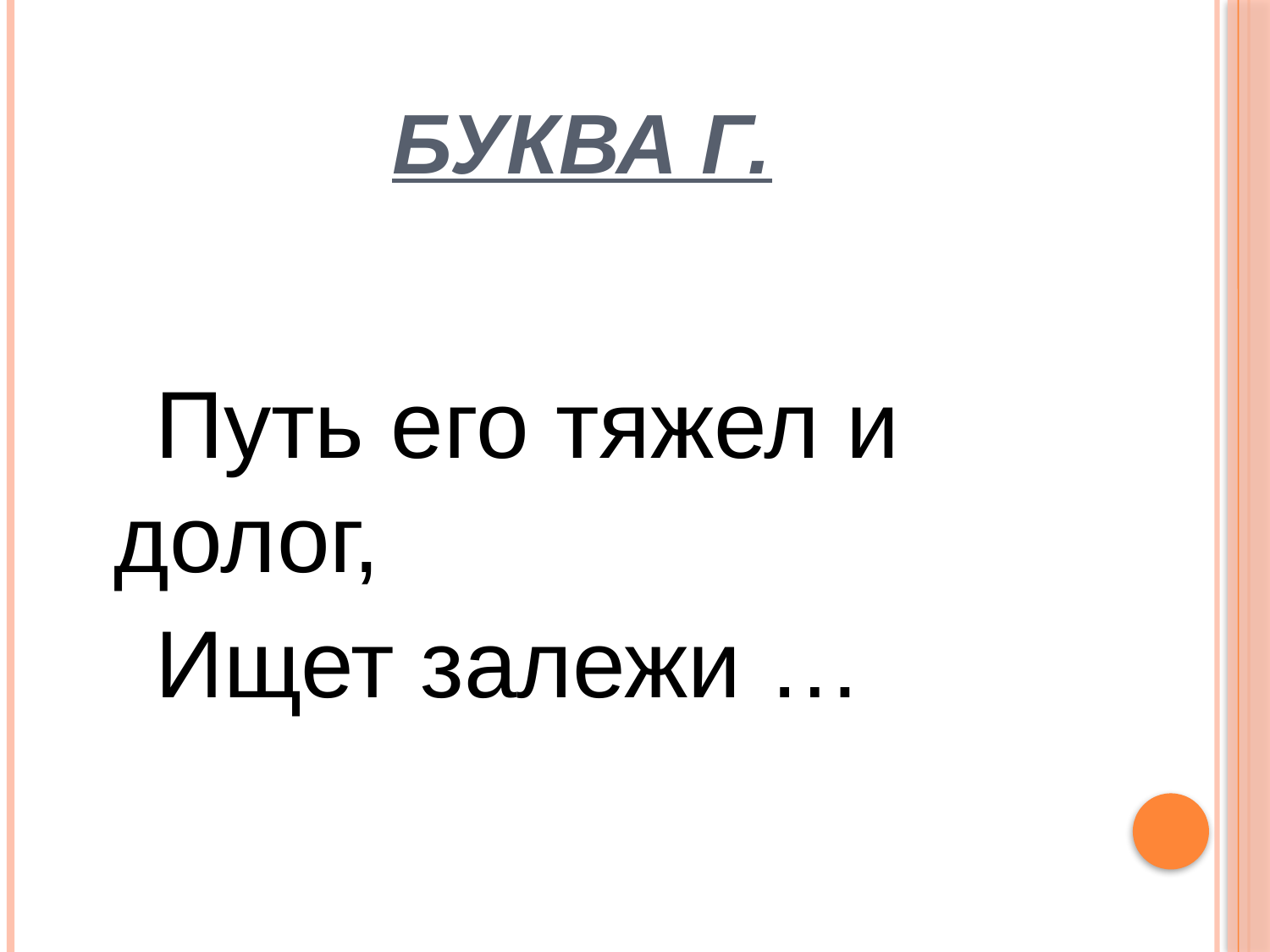

# Буква Г.
   Путь его тяжел и долог,
   Ищет залежи …